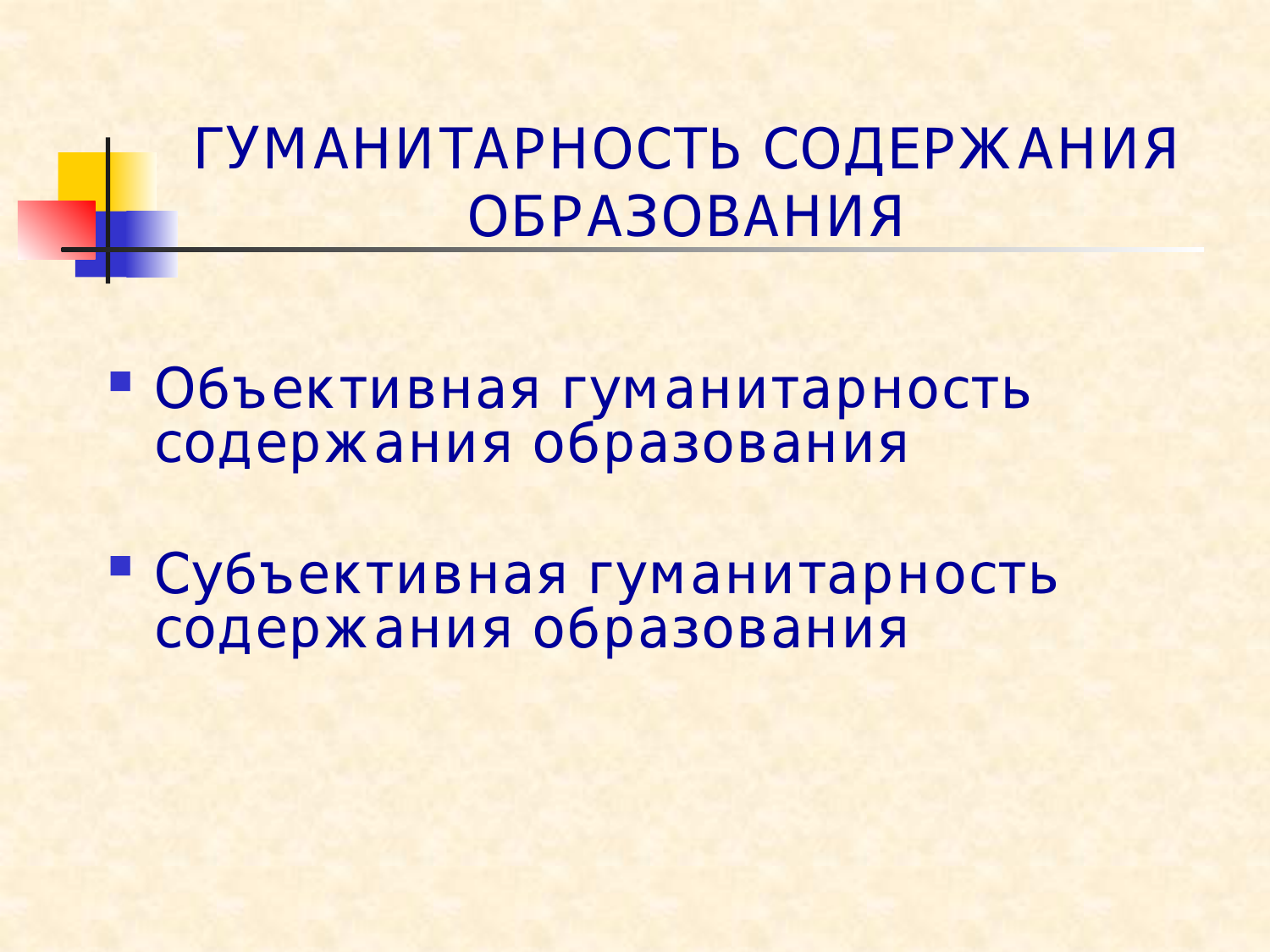

# ГУМАНИТАРНОСТЬ СОДЕРЖАНИЯ ОБРАЗОВАНИЯ

Объективная гуманитарность содержания образования

Субъективная гуманитарность содержания образования